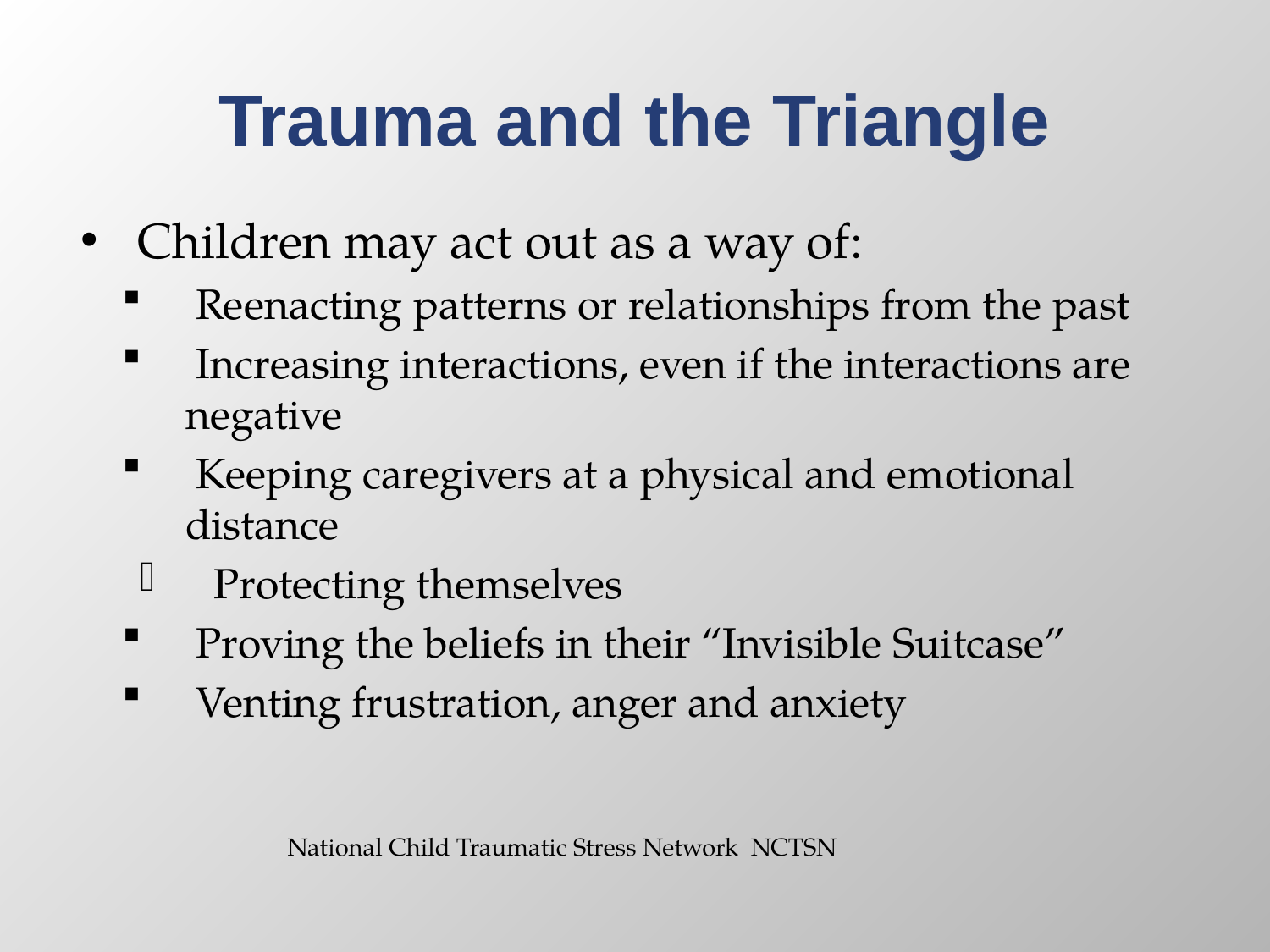

# Trauma and the Triangle
Children may act out as a way of:
 Reenacting patterns or relationships from the past
 Increasing interactions, even if the interactions are negative
 Keeping caregivers at a physical and emotional distance
 Protecting themselves
 Proving the beliefs in their “Invisible Suitcase”
 Venting frustration, anger and anxiety
National Child Traumatic Stress Network  NCTSN